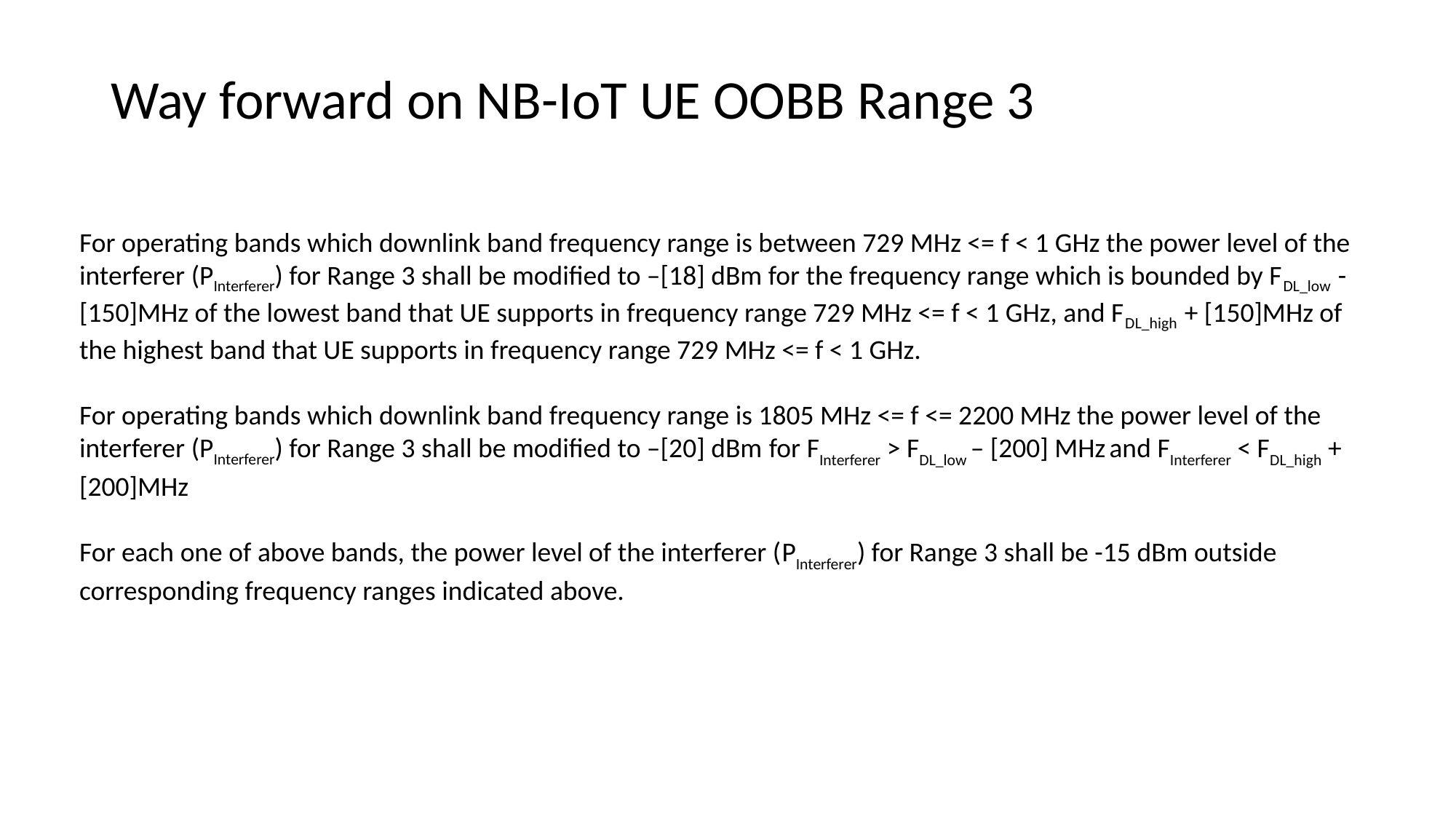

# Way forward on NB-IoT UE OOBB Range 3
For operating bands which downlink band frequency range is between 729 MHz <= f < 1 GHz the power level of the interferer (PInterferer) for Range 3 shall be modified to –[18] dBm for the frequency range which is bounded by FDL_low  - [150]MHz of the lowest band that UE supports in frequency range 729 MHz <= f < 1 GHz, and FDL_high  + [150]MHz of the highest band that UE supports in frequency range 729 MHz <= f < 1 GHz.

For operating bands which downlink band frequency range is 1805 MHz <= f <= 2200 MHz the power level of the interferer (PInterferer) for Range 3 shall be modified to –[20] dBm for FInterferer > FDL_low – [200] MHz and FInterferer < FDL_high + [200]MHz

For each one of above bands, the power level of the interferer (PInterferer) for Range 3 shall be -15 dBm outside corresponding frequency ranges indicated above.